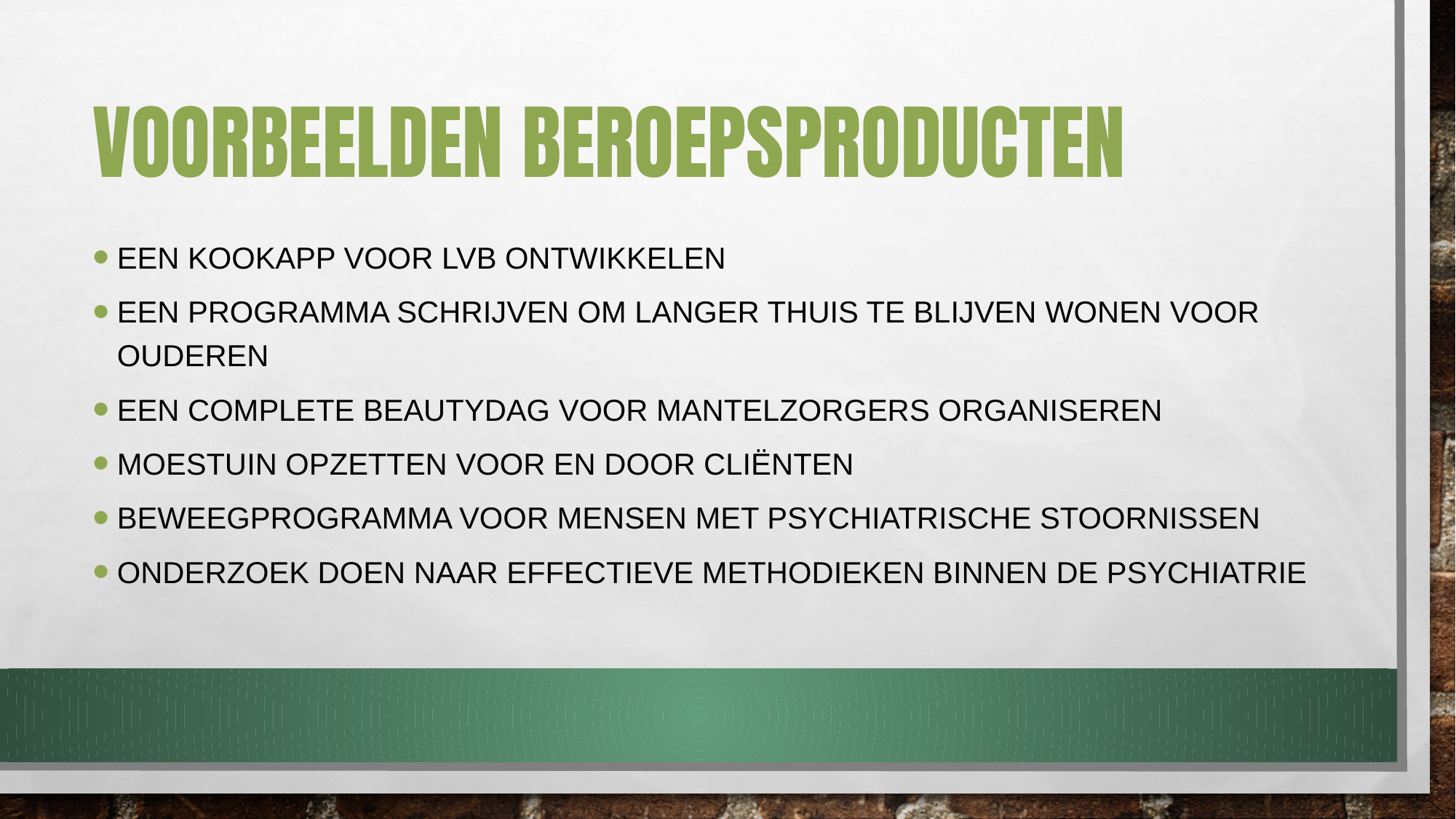

# Voorbeelden beroepsproducten
Een kookapp voor LVB ontwikkelen
Een programma schrijven om langer thuis te blijven wonen voor ouderen
Een complete beautydag voor mantelzorgers organiseren
Moestuin opzetten voor en door cliënten
Beweegprogramma voor mensen met psychiatrische stoornissen
Onderzoek doen naar effectieve methodieken binnen de psychiatrie